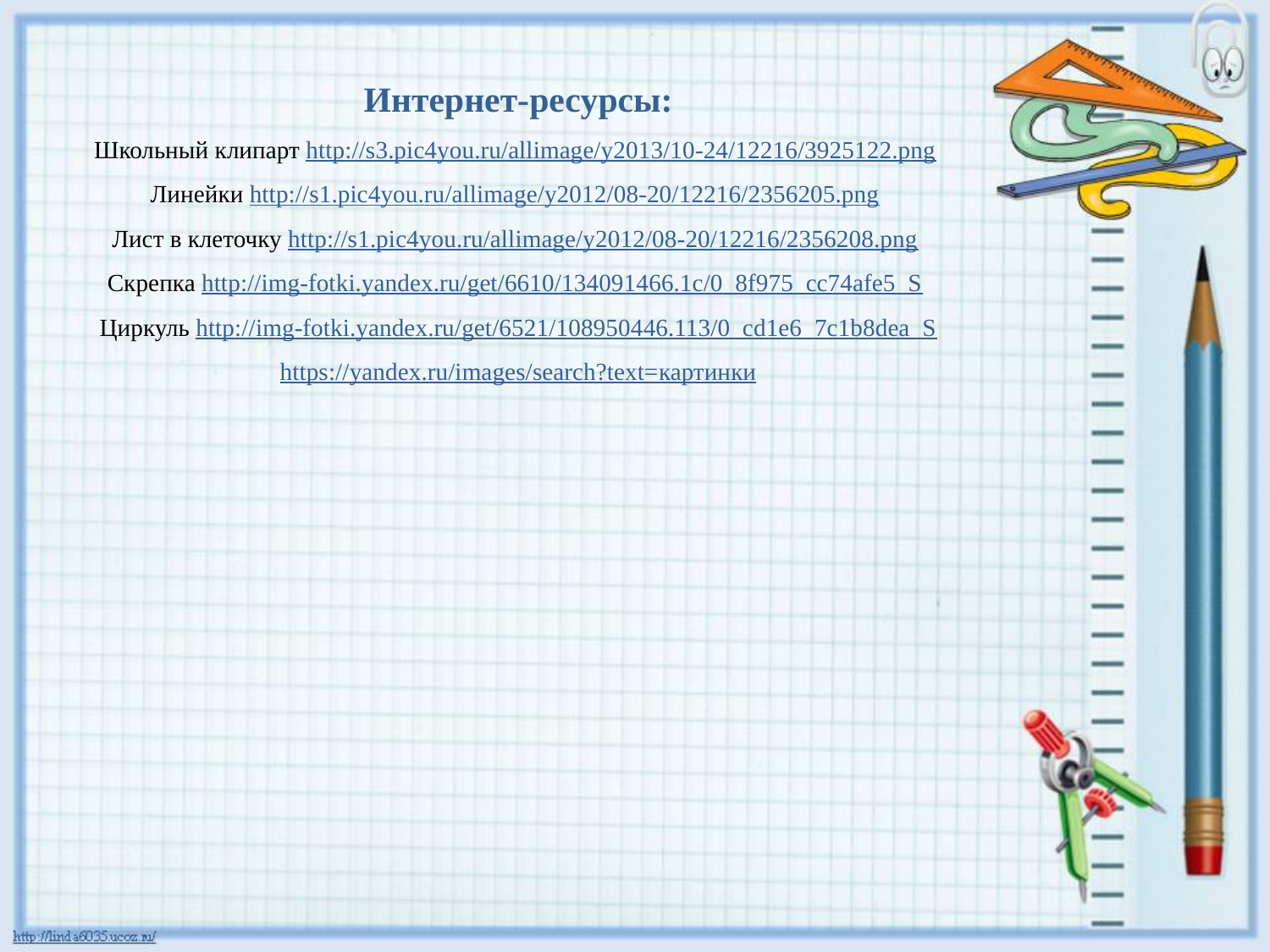

Интернет-ресурсы:
Школьный клипарт http://s3.pic4you.ru/allimage/y2013/10-24/12216/3925122.png
Линейки http://s1.pic4you.ru/allimage/y2012/08-20/12216/2356205.png
Лист в клеточку http://s1.pic4you.ru/allimage/y2012/08-20/12216/2356208.png
Скрепка http://img-fotki.yandex.ru/get/6610/134091466.1c/0_8f975_cc74afe5_S
Циркуль http://img-fotki.yandex.ru/get/6521/108950446.113/0_cd1e6_7c1b8dea_S
https://yandex.ru/images/search?text=картинки